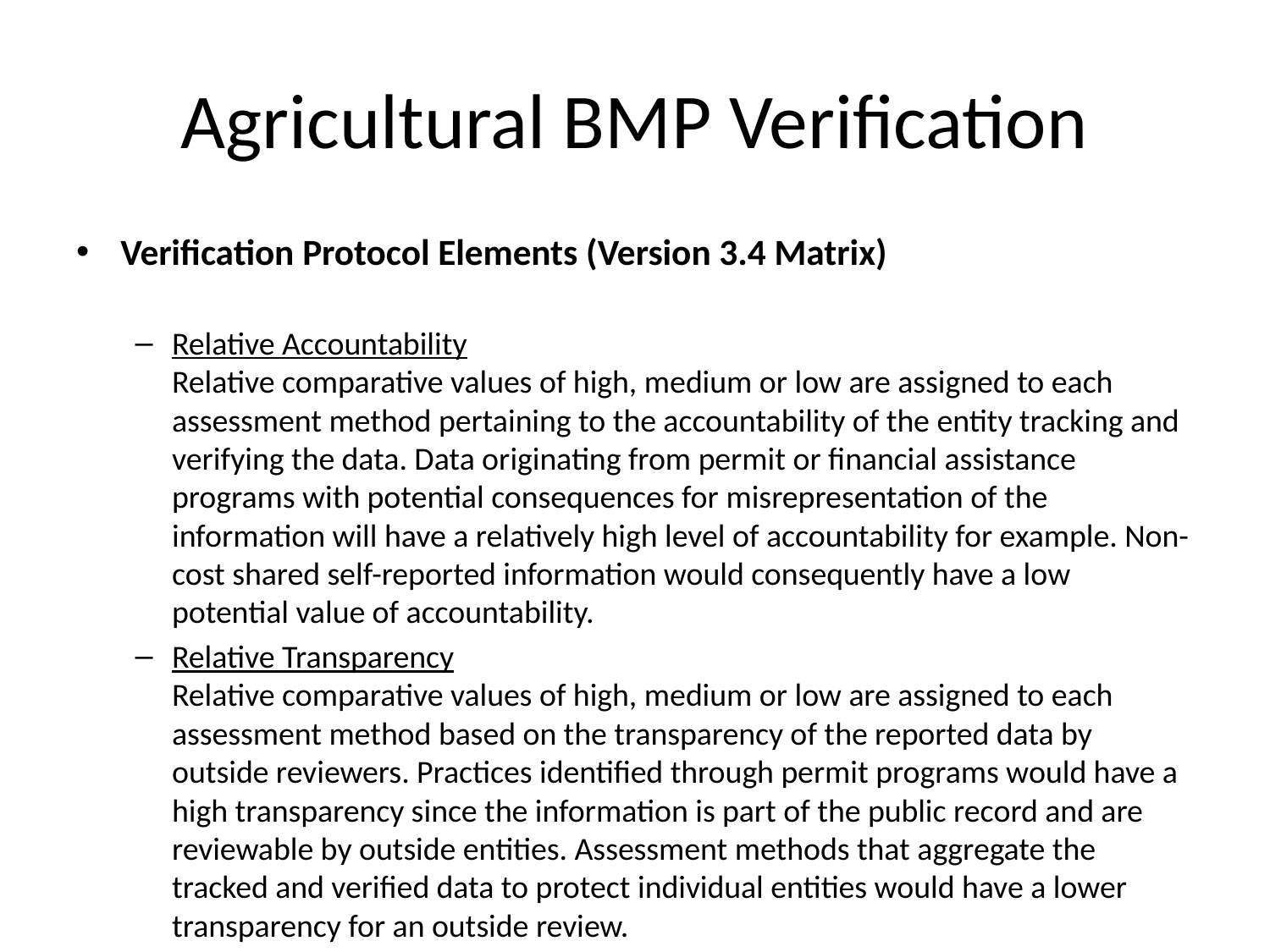

# Agricultural BMP Verification
Verification Protocol Elements (Version 3.4 Matrix)
Relative Accountability
Relative comparative values of high, medium or low are assigned to each assessment method pertaining to the accountability of the entity tracking and verifying the data. Data originating from permit or financial assistance programs with potential consequences for misrepresentation of the information will have a relatively high level of accountability for example. Non-cost shared self-reported information would consequently have a low potential value of accountability.
Relative Transparency
Relative comparative values of high, medium or low are assigned to each assessment method based on the transparency of the reported data by outside reviewers. Practices identified through permit programs would have a high transparency since the information is part of the public record and are reviewable by outside entities. Assessment methods that aggregate the tracked and verified data to protect individual entities would have a lower transparency for an outside review.